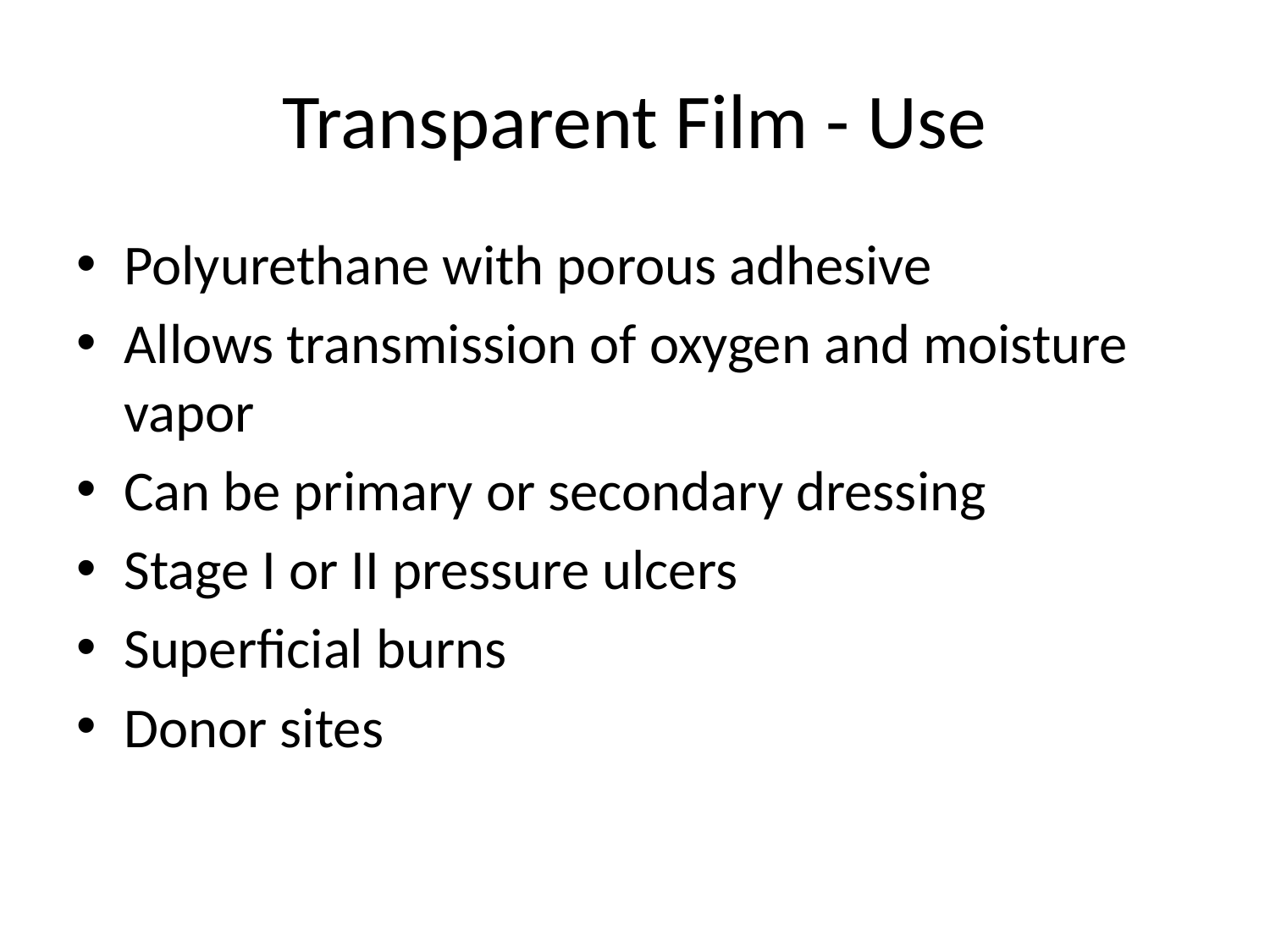

# Transparent Film - Use
Polyurethane with porous adhesive
Allows transmission of oxygen and moisture vapor
Can be primary or secondary dressing
Stage I or II pressure ulcers
Superficial burns
Donor sites